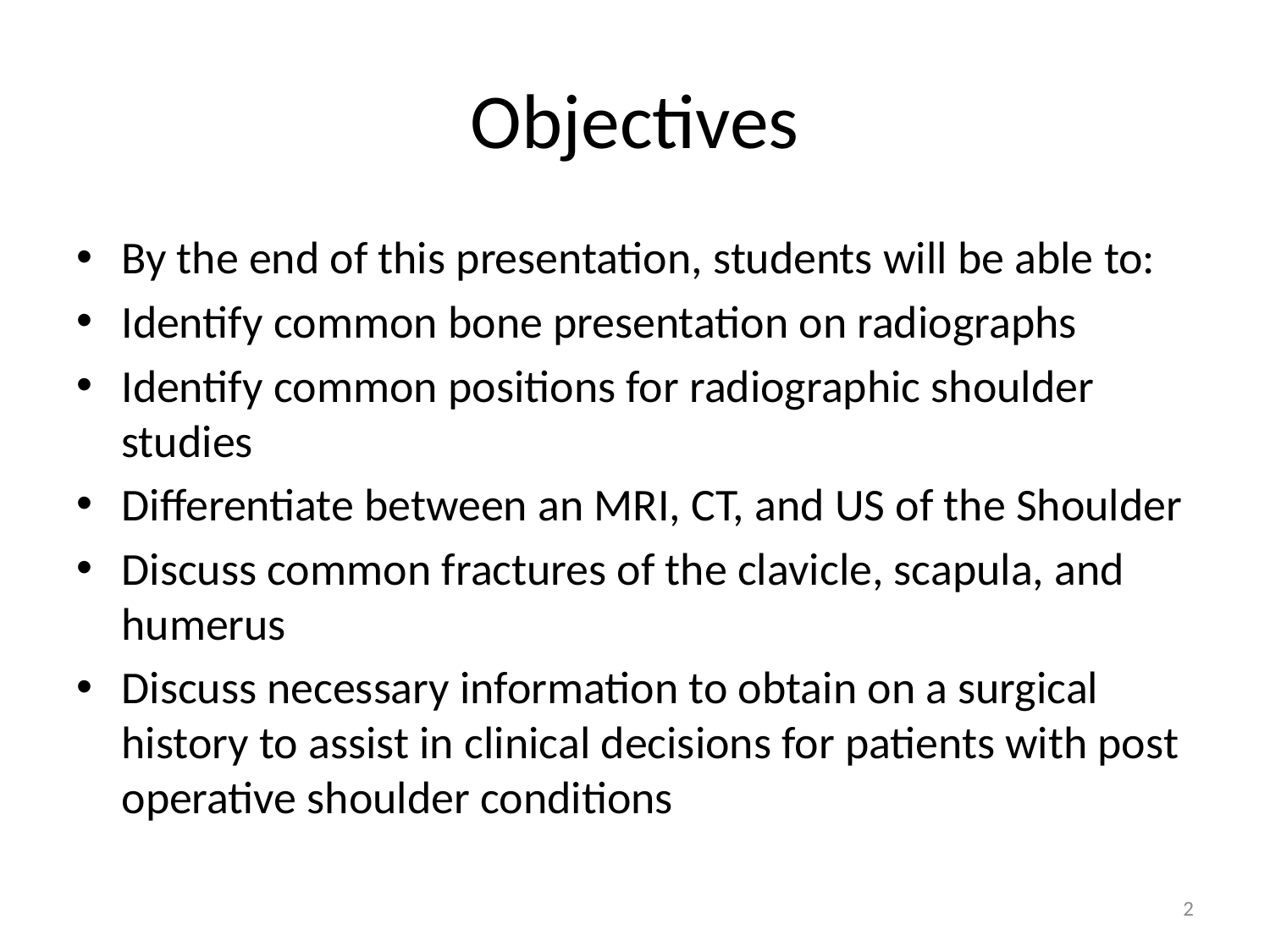

# Objectives
By the end of this presentation, students will be able to:
Identify common bone presentation on radiographs
Identify common positions for radiographic shoulder studies
Differentiate between an MRI, CT, and US of the Shoulder
Discuss common fractures of the clavicle, scapula, and humerus
Discuss necessary information to obtain on a surgical history to assist in clinical decisions for patients with post operative shoulder conditions

2